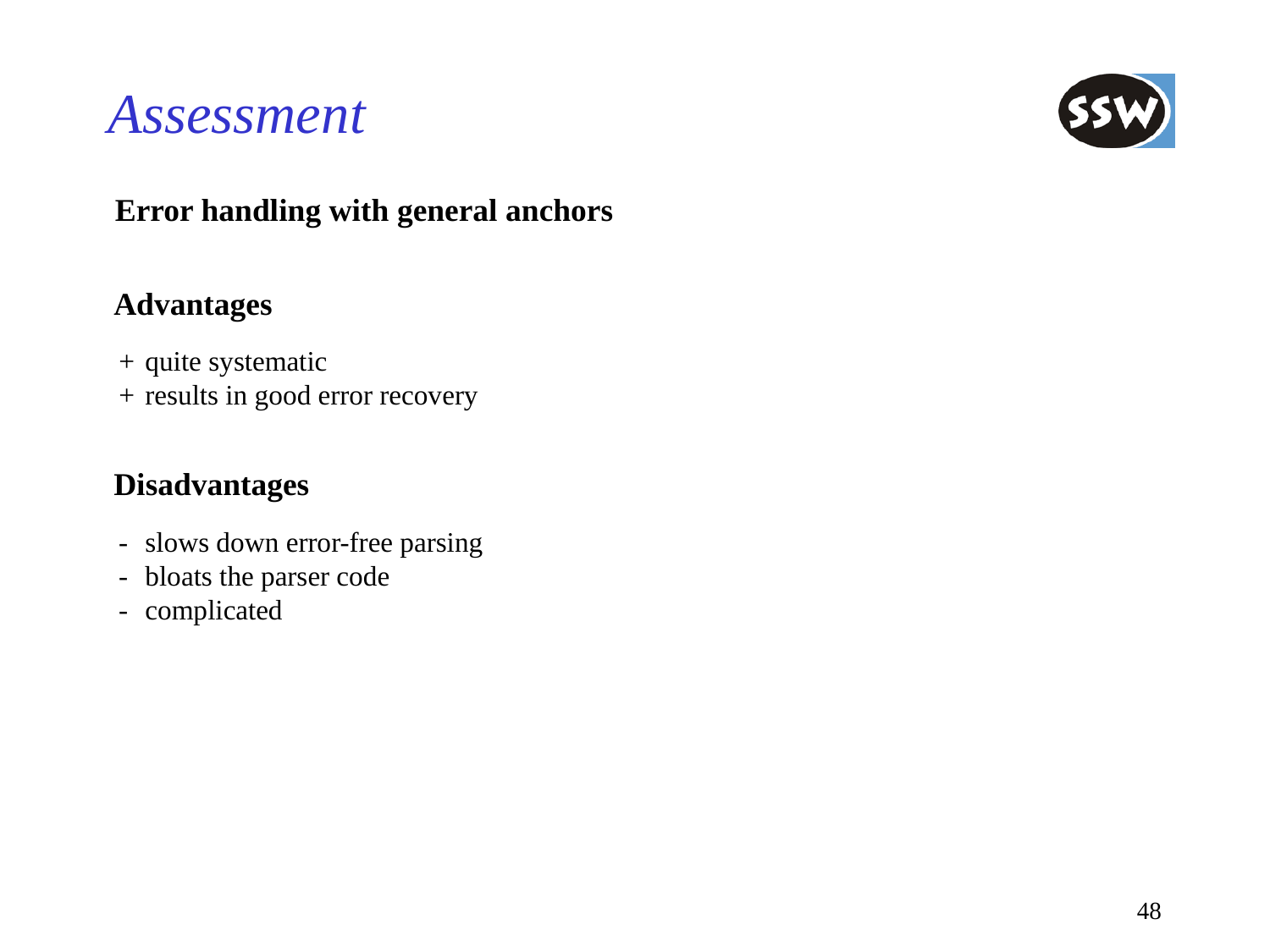

# Assessment
Error handling with general anchors
Advantages
+	quite systematic
+	results in good error recovery
Disadvantages
-	slows down error-free parsing
-	bloats the parser code
-	complicated
48